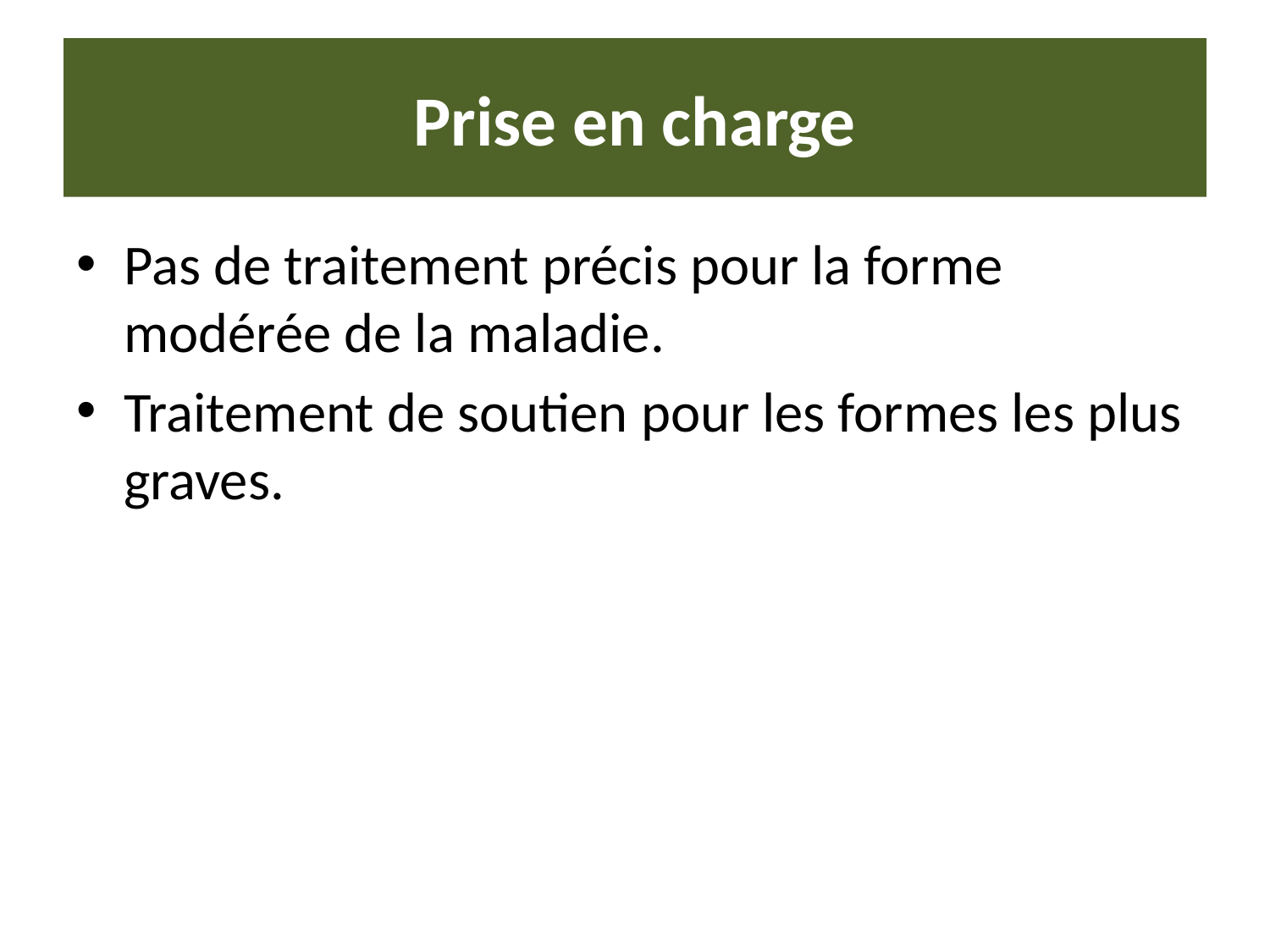

# Prise en charge
Pas de traitement précis pour la forme modérée de la maladie.
Traitement de soutien pour les formes les plus graves.